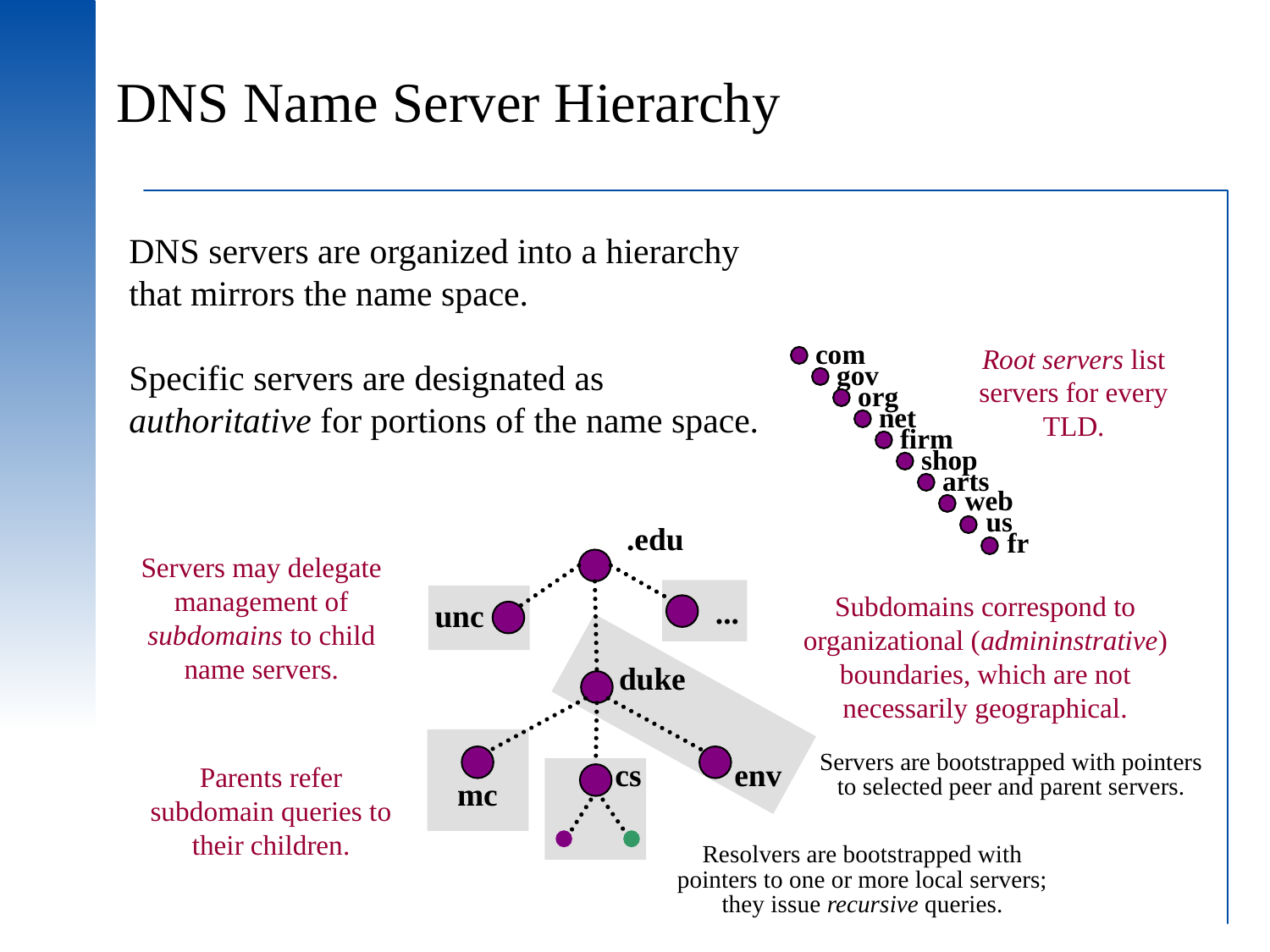

# DNS Name Server Hierarchy
DNS servers are organized into a hierarchy that mirrors the name space.

Specific servers are designated as authoritative for portions of the name space.
com
Root servers list
servers for every TLD.

gov

org

net

firm

shop

arts

web

us
.edu

fr

Servers may delegate management of subdomains to child name servers.

Subdomains correspond to organizational (admininstrative) boundaries, which are not necessarily geographical.

...
unc

duke

Servers are bootstrapped with pointers to selected peer and parent servers.

cs
env
Parents refer subdomain queries to their children.

mc

Resolvers are bootstrapped with pointers to one or more local servers; they issue recursive queries.